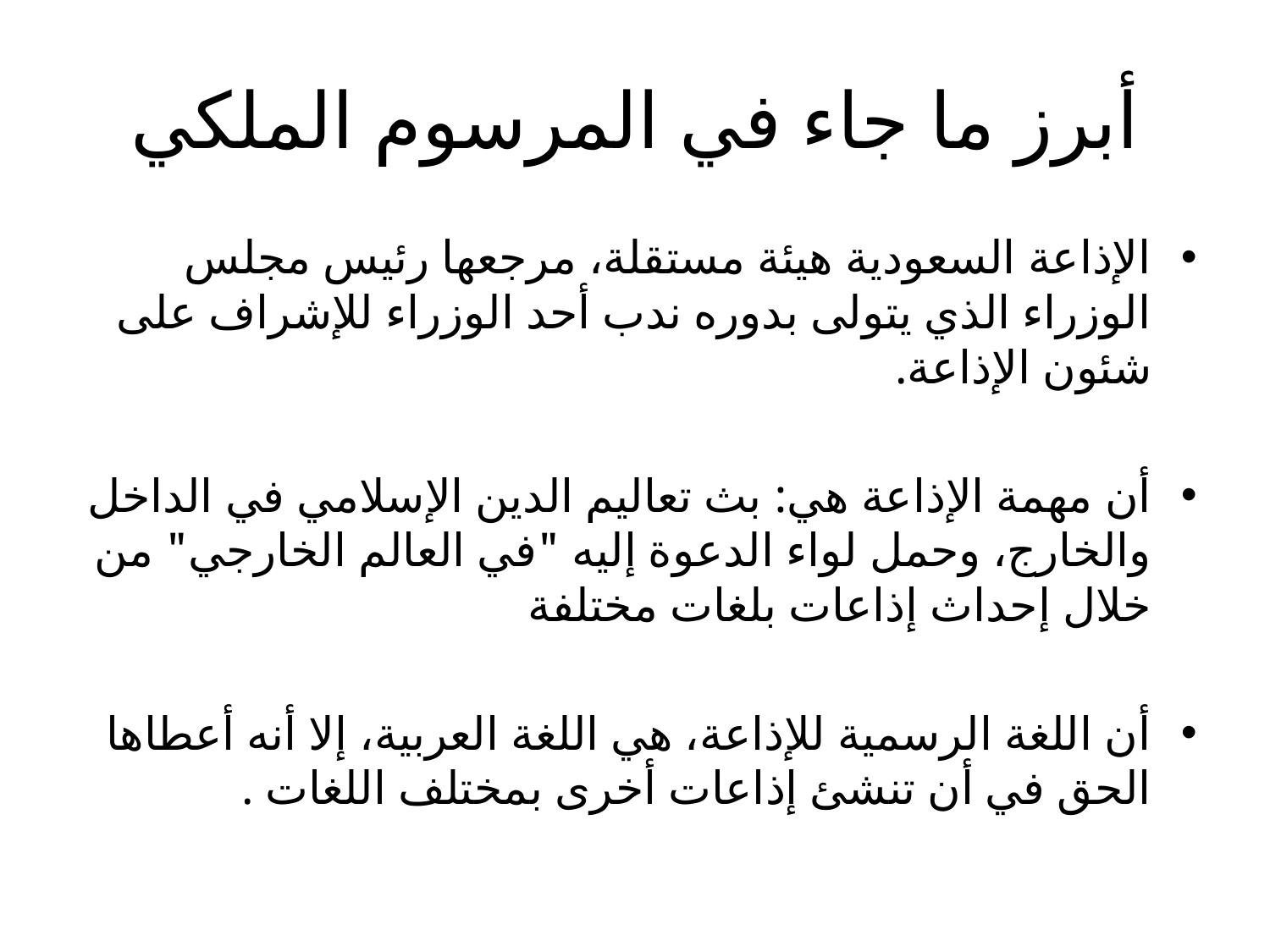

# أبرز ما جاء في المرسوم الملكي
الإذاعة السعودية هيئة مستقلة، مرجعها رئيس مجلس الوزراء الذي يتولى بدوره ندب أحد الوزراء للإشراف على شئون الإذاعة.

أن مهمة الإذاعة هي: بث تعاليم الدين الإسلامي في الداخل والخارج، وحمل لواء الدعوة إليه "في العالم الخارجي" من خلال إحداث إذاعات بلغات مختلفة

أن اللغة الرسمية للإذاعة، هي اللغة العربية، إلا أنه أعطاها الحق في أن تنشئ إذاعات أخرى بمختلف اللغات .